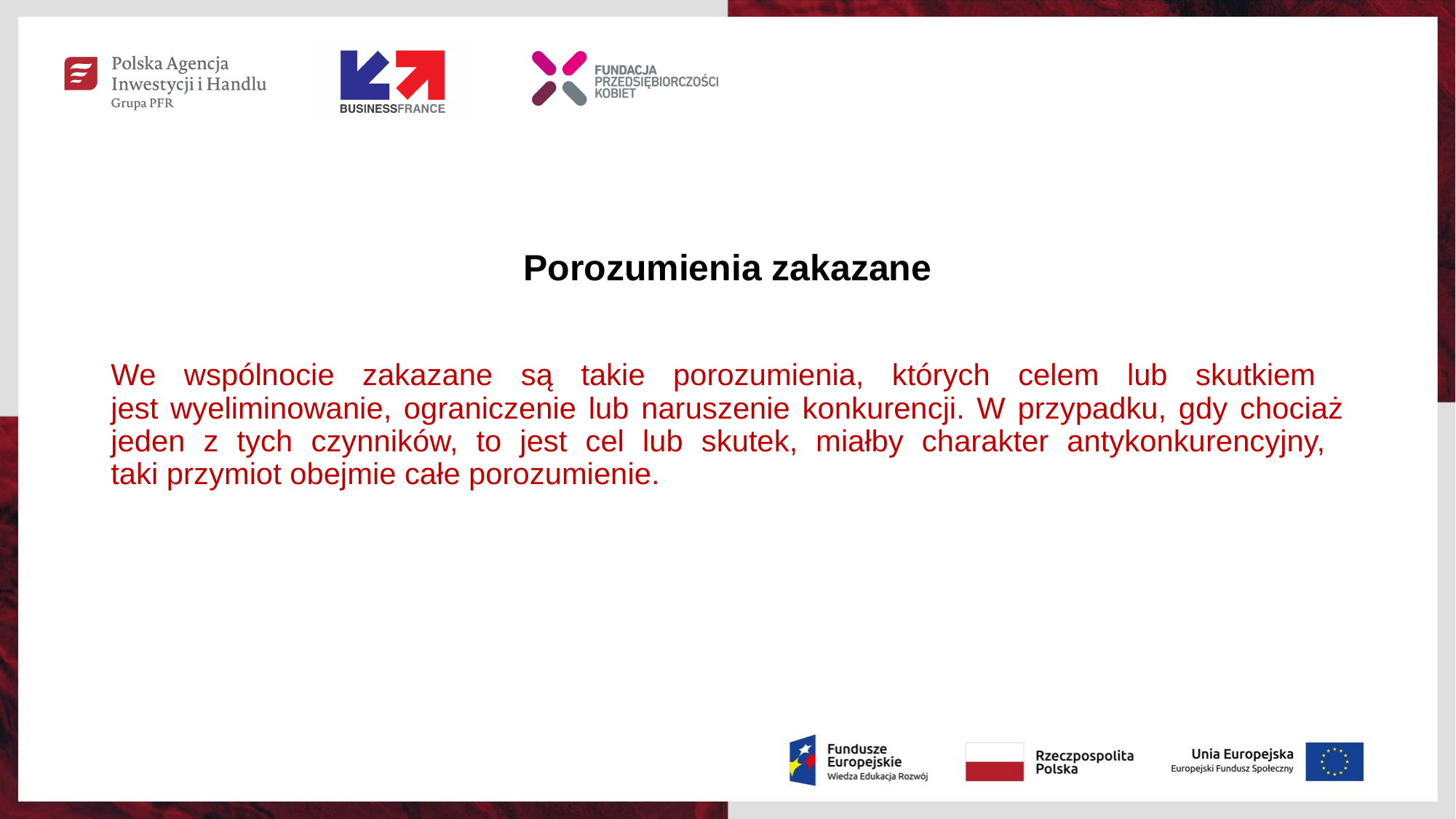

# Porozumienia zakazane
We wspólnocie zakazane są takie porozumienia, których celem lub skutkiem
jest wyeliminowanie, ograniczenie lub naruszenie konkurencji. W przypadku, gdy chociaż jeden z tych czynników, to jest cel lub skutek, miałby charakter antykonkurencyjny,
taki przymiot obejmie całe porozumienie.